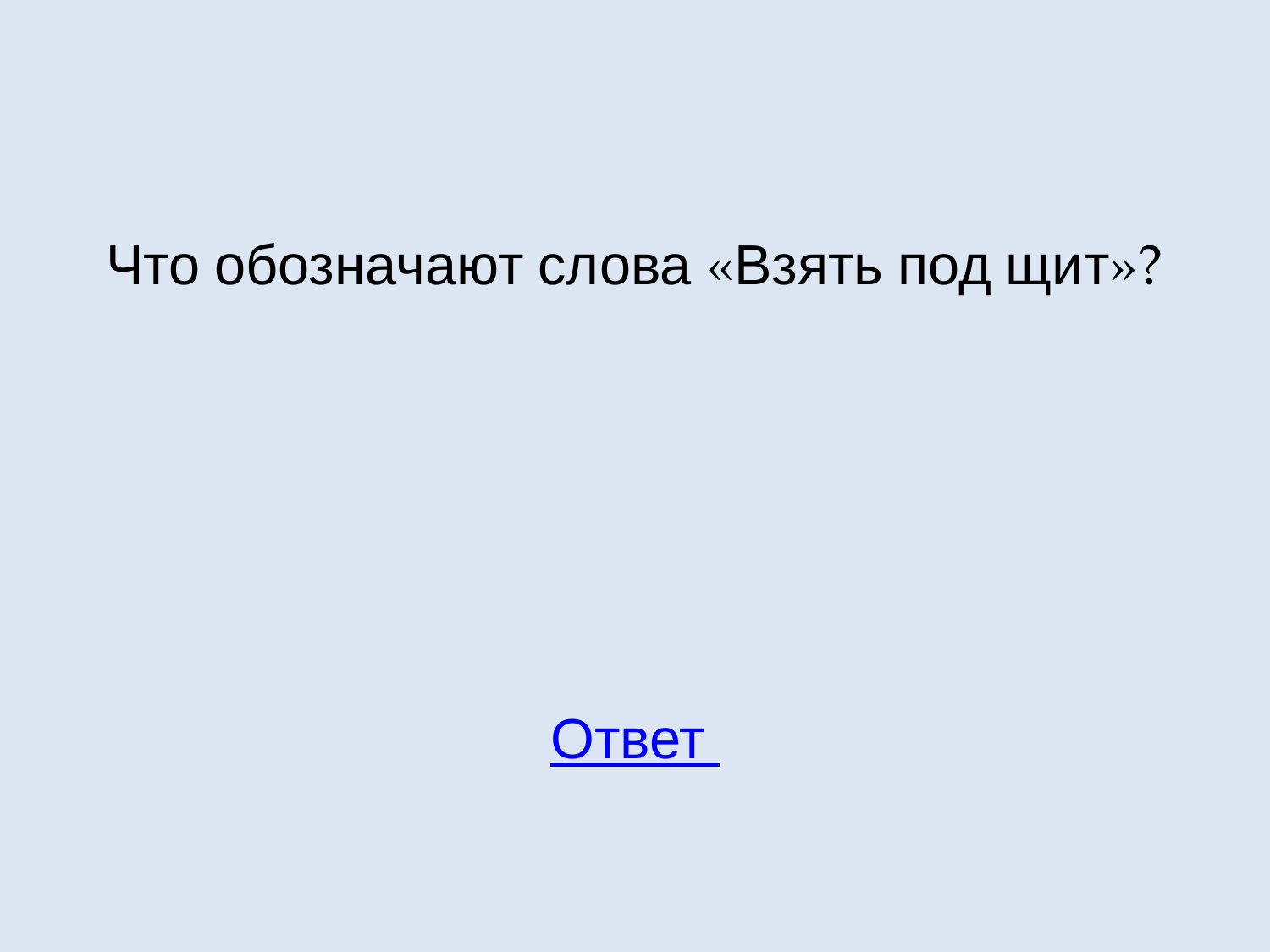

#
Что обозначают слова «Взять под щит»?

Ответ